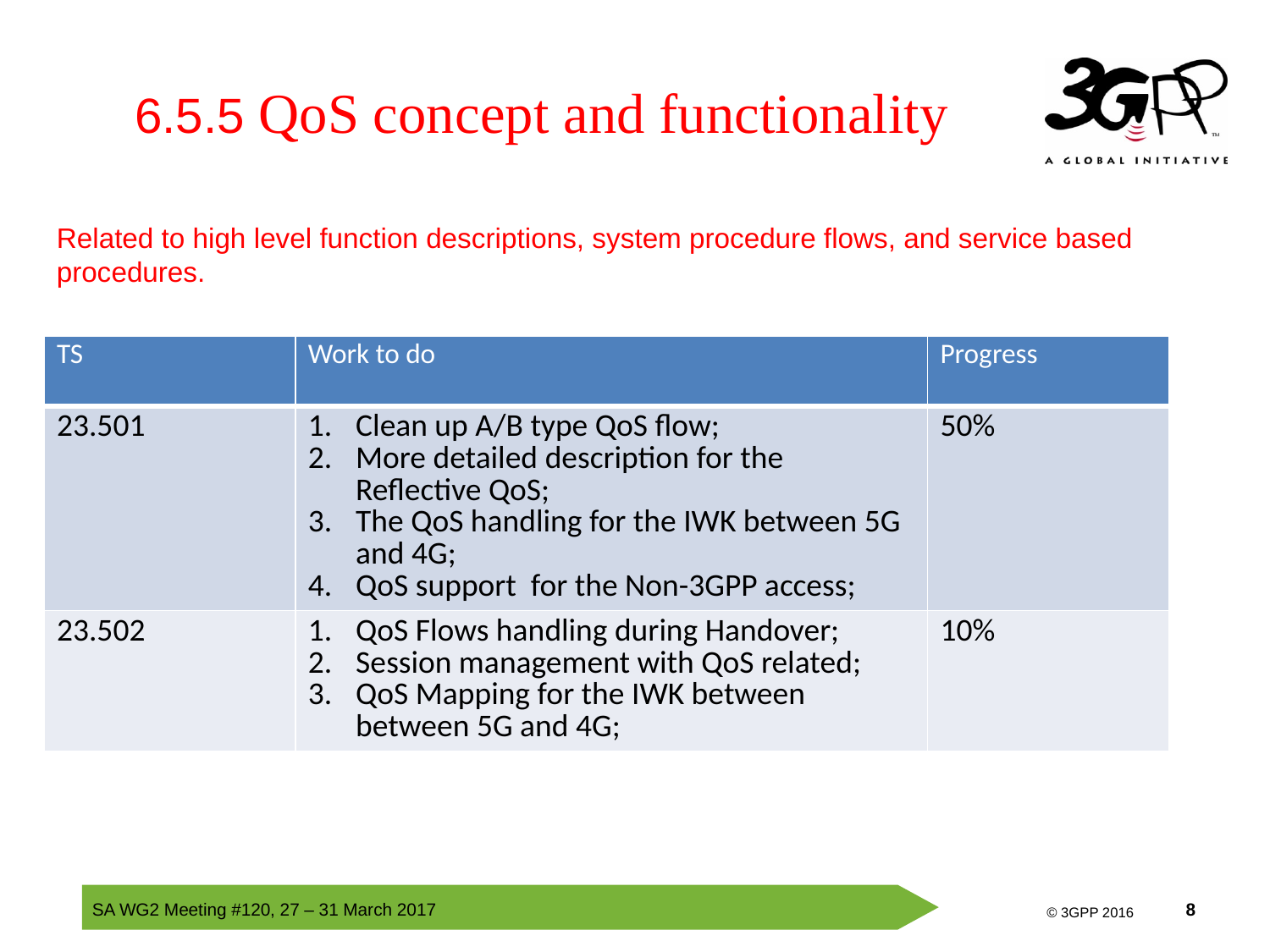

# 6.5.5 QoS concept and functionality
Related to high level function descriptions, system procedure flows, and service based procedures.
| TS | Work to do | Progress |
| --- | --- | --- |
| 23.501 | Clean up A/B type QoS flow; More detailed description for the Reflective QoS; The QoS handling for the IWK between 5G and 4G; QoS support for the Non-3GPP access; | 50% |
| 23.502 | QoS Flows handling during Handover; Session management with QoS related; QoS Mapping for the IWK between between 5G and 4G; | 10% |